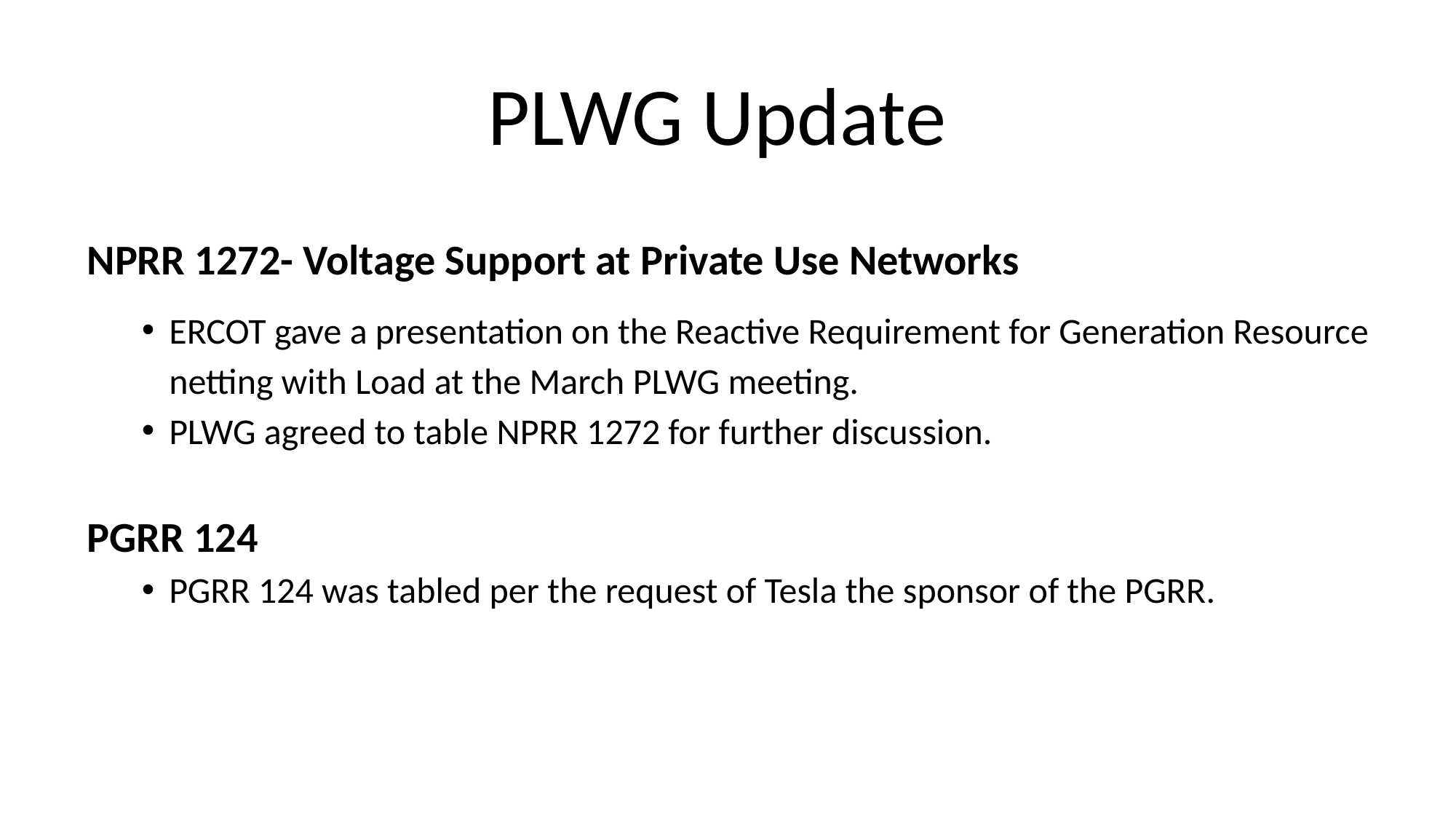

# PLWG Update
NPRR 1272- Voltage Support at Private Use Networks
ERCOT gave a presentation on the Reactive Requirement for Generation Resource netting with Load at the March PLWG meeting.
PLWG agreed to table NPRR 1272 for further discussion.

PGRR 124
PGRR 124 was tabled per the request of Tesla the sponsor of the PGRR.